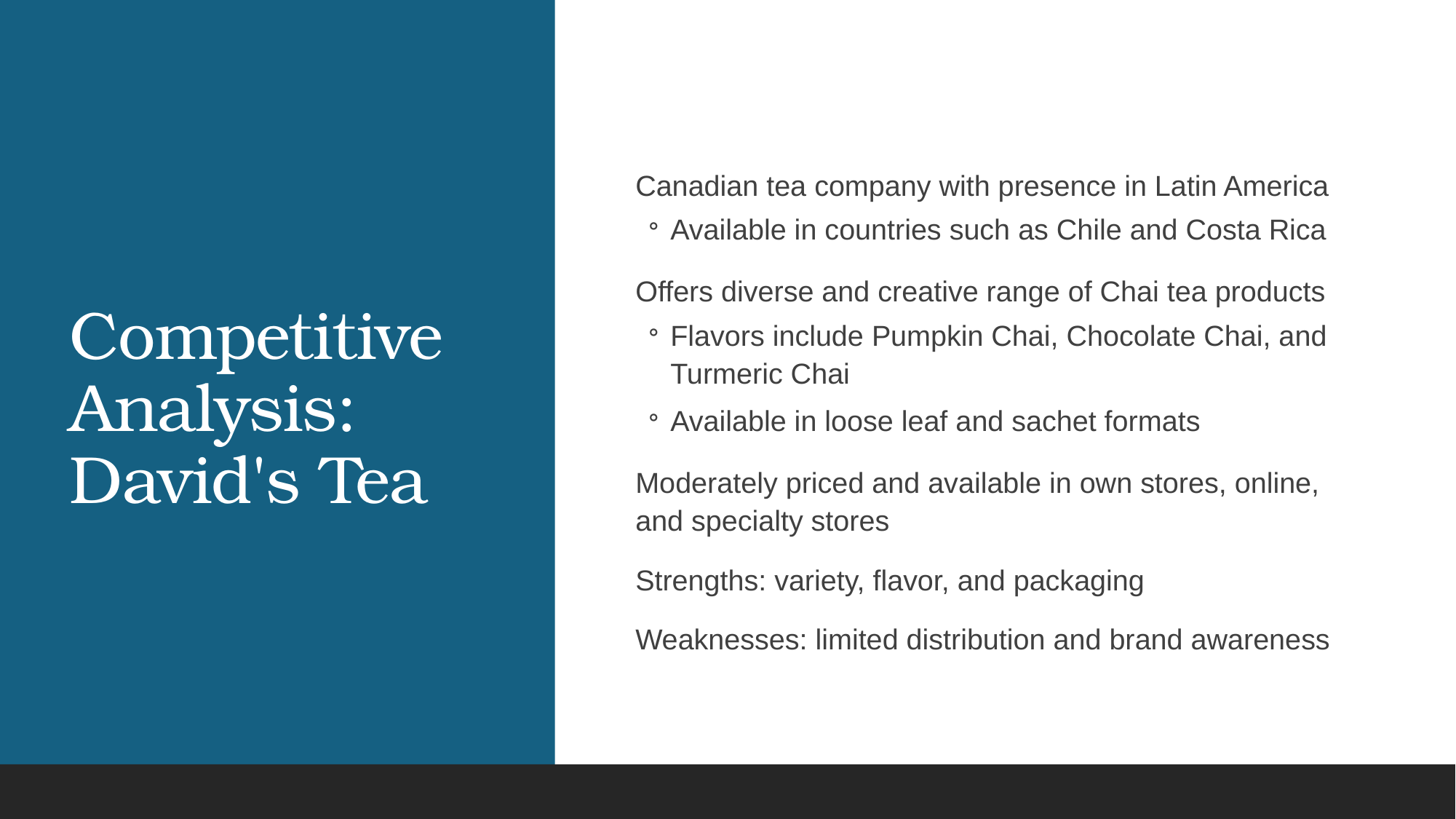

# Competitive Analysis: David's Tea
Canadian tea company with presence in Latin America
Available in countries such as Chile and Costa Rica
Offers diverse and creative range of Chai tea products
Flavors include Pumpkin Chai, Chocolate Chai, and Turmeric Chai
Available in loose leaf and sachet formats
Moderately priced and available in own stores, online, and specialty stores
Strengths: variety, flavor, and packaging
Weaknesses: limited distribution and brand awareness